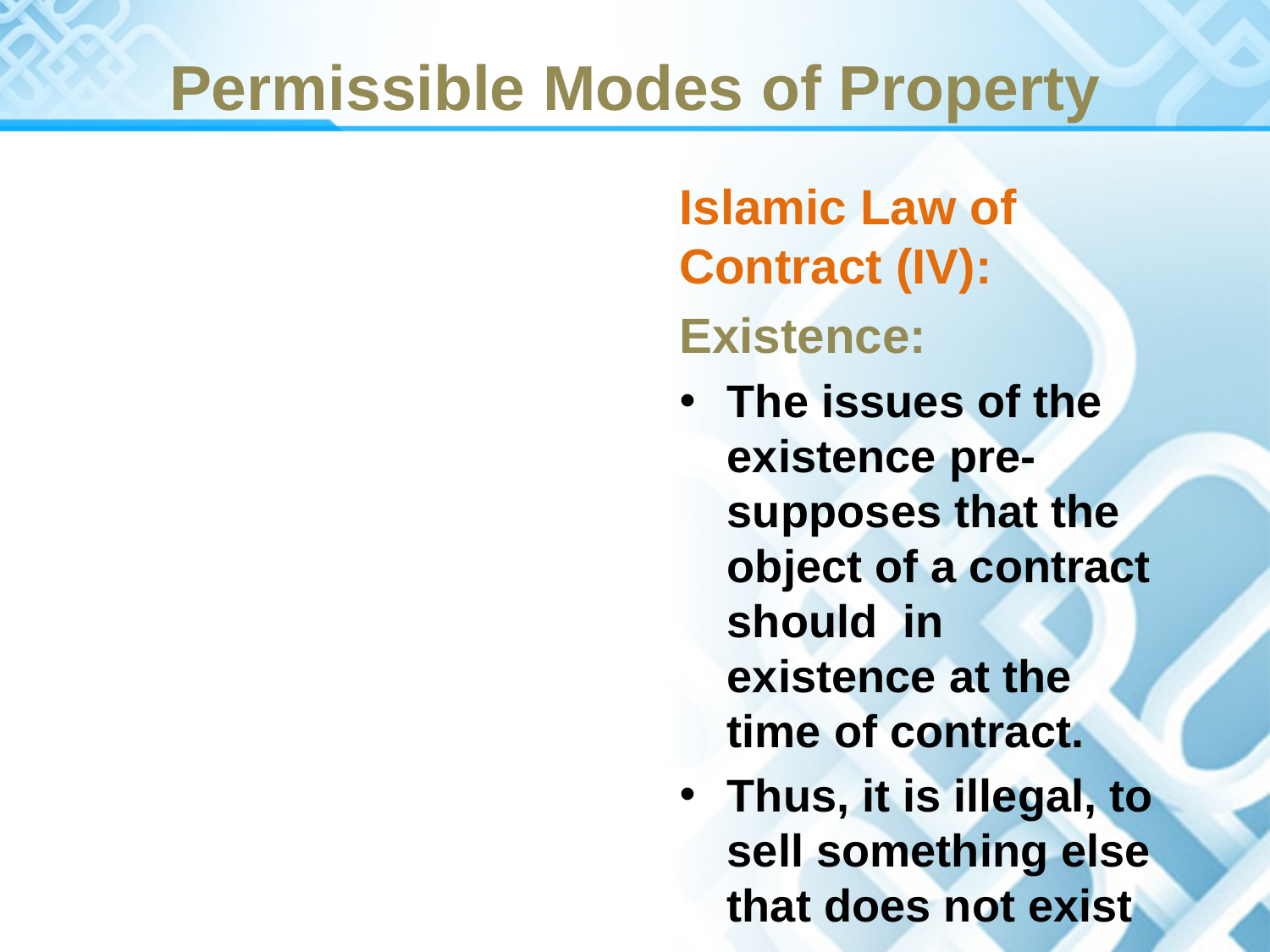

Permissible Modes of Property
Islamic Law of Contract (IV):
Existence:
The issues of the existence pre-supposes that the object of a contract should  in existence at the time of contract.
Thus, it is illegal, to sell something else that does not exist